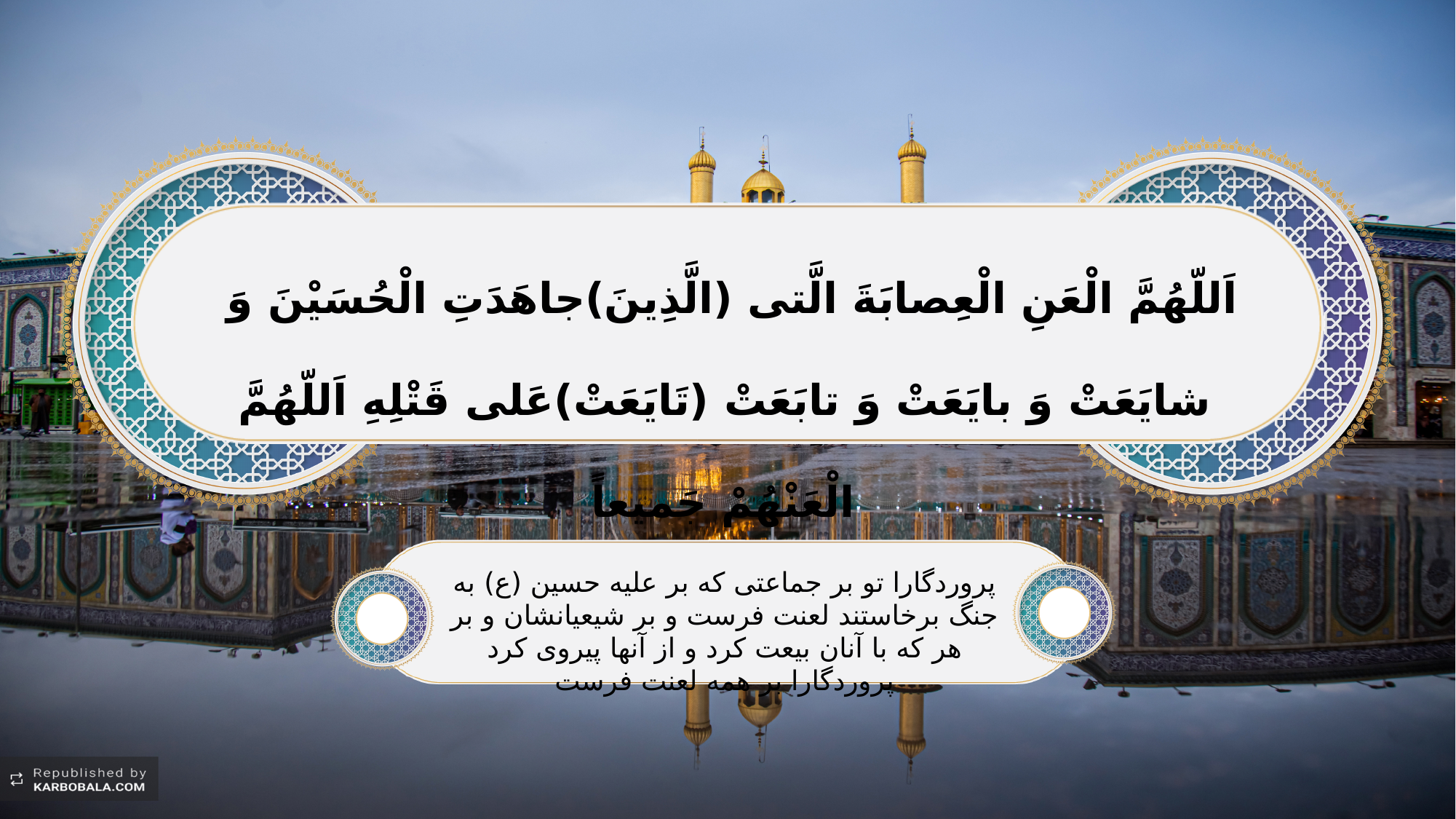

اَللّهُمَّ الْعَنِ الْعِصابَةَ الَّتی (الَّذِینَ)جاهَدَتِ الْحُسَیْنَ وَ شایَعَتْ وَ بایَعَتْ وَ تابَعَتْ (تَایَعَتْ)عَلی قَتْلِهِ اَللّهُمَّ الْعَنْهُمْ جَمیعاً
پروردگارا تو بر جماعتی که بر علیه حسین (ع) به جنگ برخاستند لعنت فرست و بر شیعیانشان و بر هر که با آنان بیعت کرد و از آنها پیروی کرد پروردگارا بر همه لعنت فرست